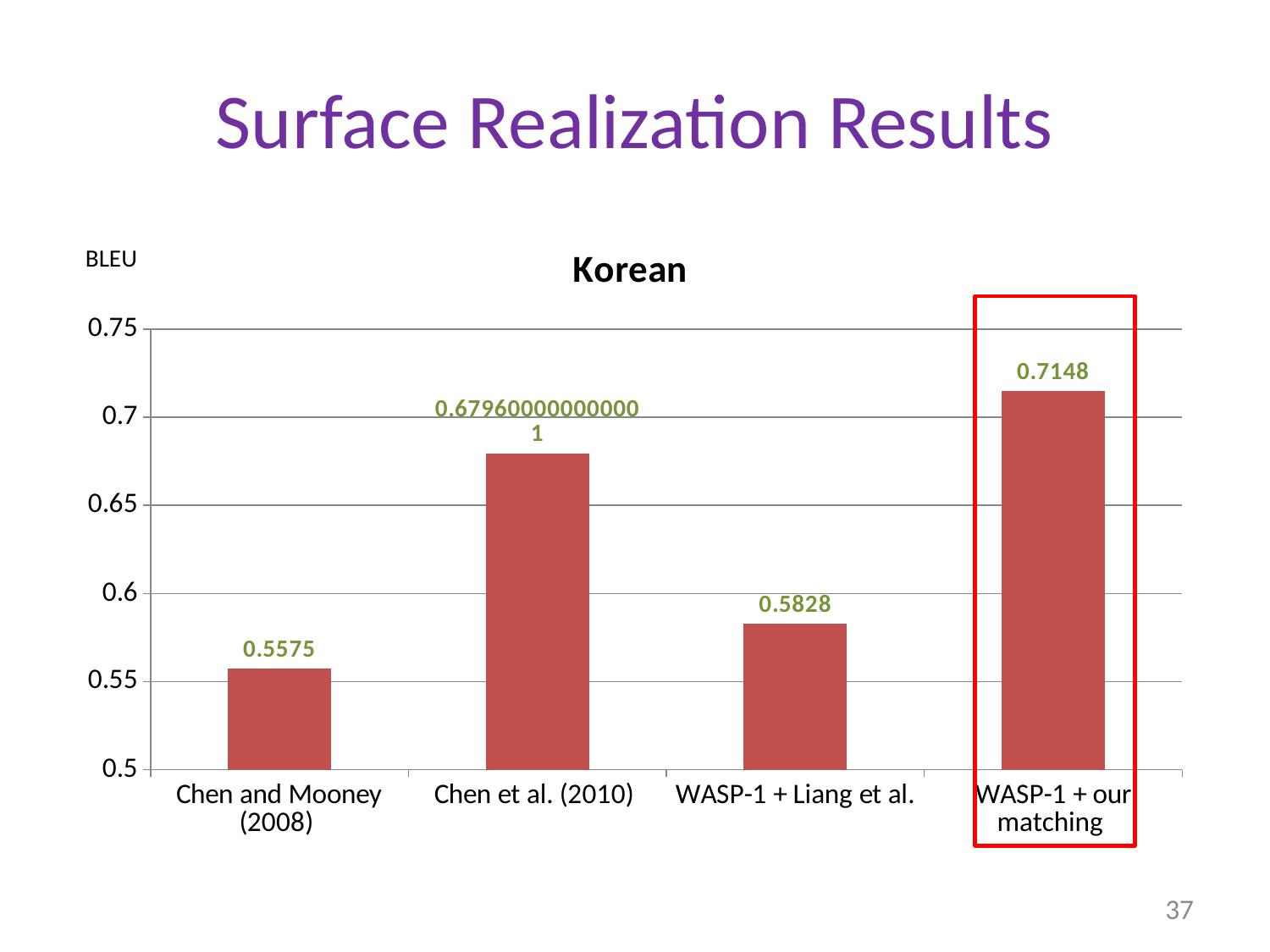

# Surface Realization Results

### Chart:

| Category | Korean  |
|---|---|
| Chen and Mooney (2008)  | 0.5575 |
| Chen et al. (2010)  | 0.6796000000000005 |
| WASP-1 + Liang et al.  | 0.5828 |
| WASP-1 + our matching  | 0.7148000000000003 |
BLEU

37